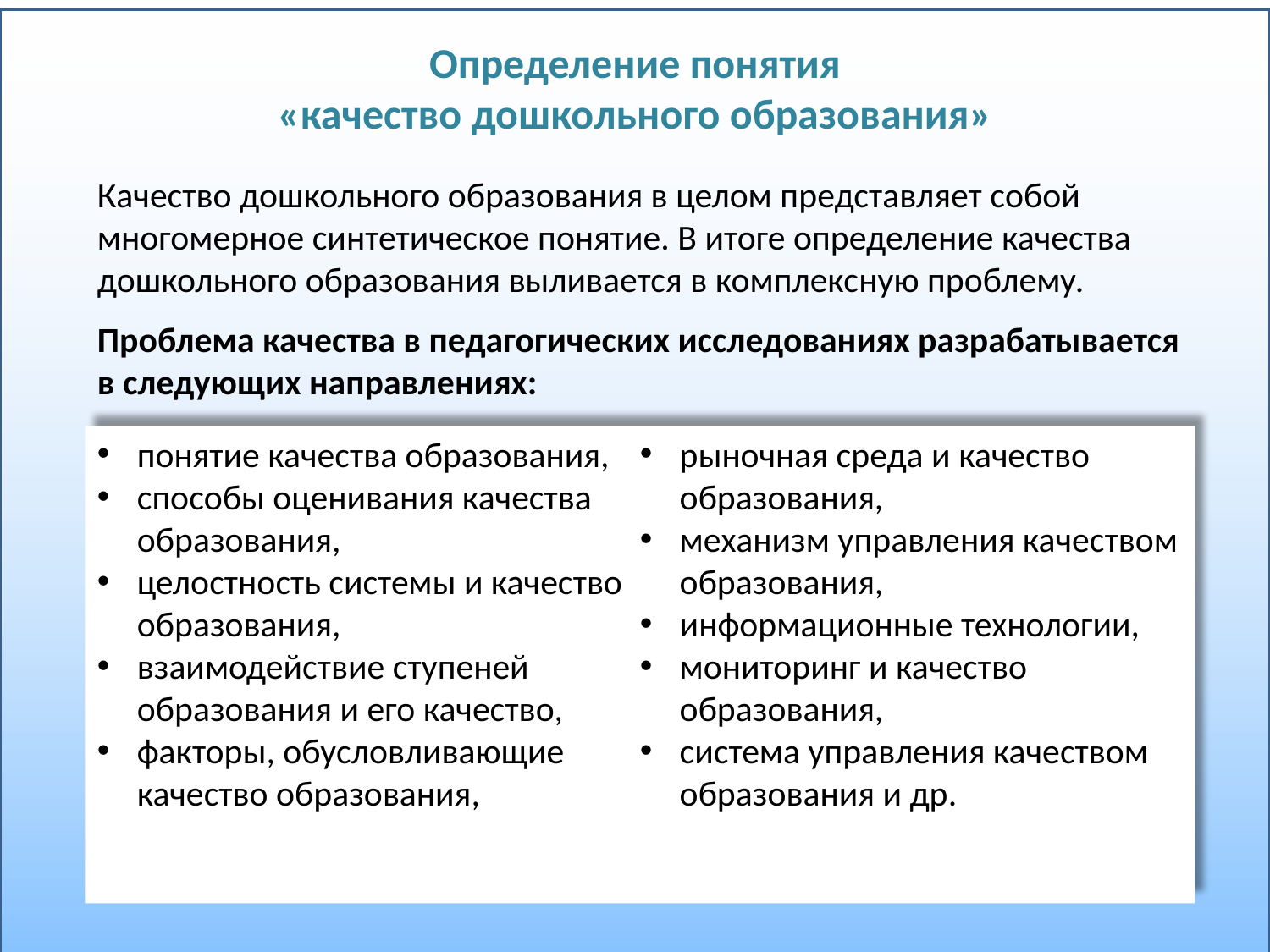

# Определение понятия «качество дошкольного образования»
Качество дошкольного образования в целом представляет собой многомерное синтетическое понятие. В итоге определение качества дошкольного образования выливается в комплексную проблему.
Проблема качества в педагогических исследованиях разрабатывается в следующих направлениях:
понятие качества образования,
способы оценивания качества образования,
целостность системы и качество образования,
взаимодействие ступеней образования и его качество,
факторы, обусловливающие качество образования,

рыночная среда и качество образования,
механизм управления качеством образования,
информационные технологии,
мониторинг и качество образования,
система управления качеством образования и др.